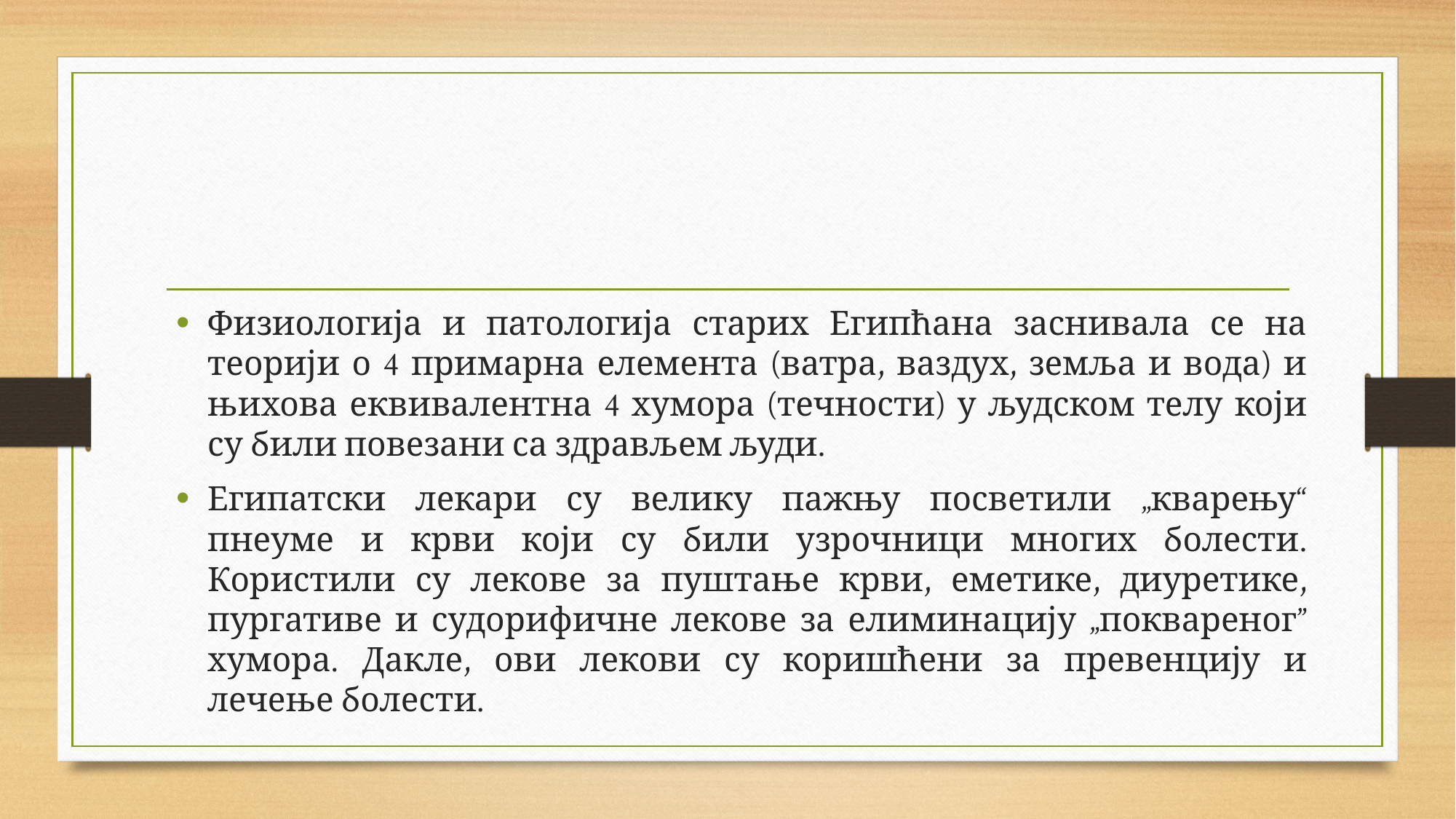

Физиологија и патологија старих Египћана заснивала се на теорији о 4 примарна елемента (ватра, ваздух, земља и вода) и њихова еквивалентна 4 хумора (течности) у људском телу који су били повезани са здрављем људи.
Египатски лекари су велику пажњу посветили „кварењу“ пнеуме и крви који су били узрочници многих болести. Користили су лекове за пуштање крви, еметике, диуретике, пургативе и судорифичне лекове за елиминацију „поквареног” хумора. Дакле, ови лекови су коришћени за превенцију и лечење болести.